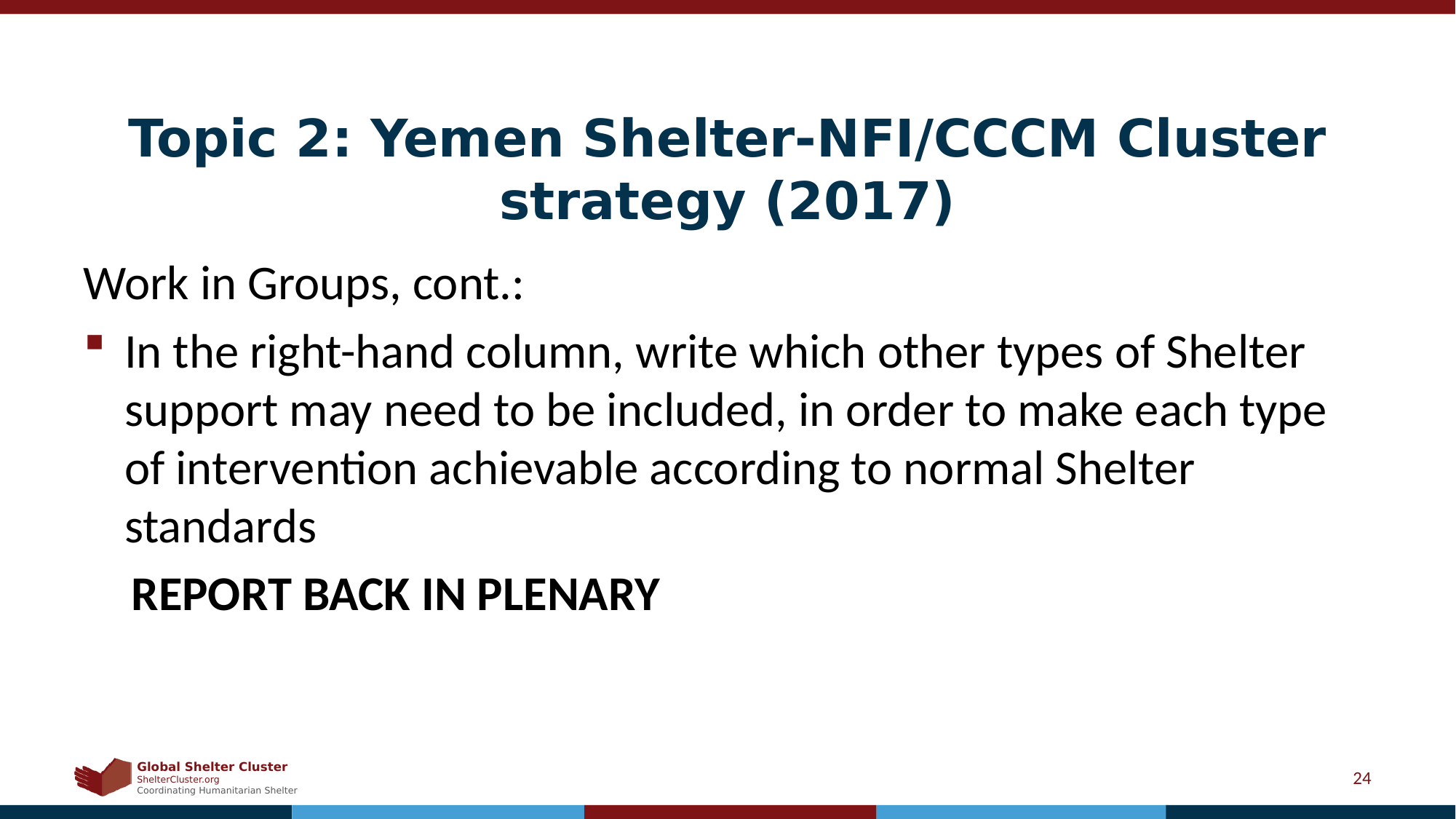

# Topic 2: Yemen Shelter-NFI/CCCM Cluster strategy (2017)
Work in Groups, cont.:
In the right-hand column, write which other types of Shelter support may need to be included, in order to make each type of intervention achievable according to normal Shelter standards
REPORT BACK IN PLENARY
24